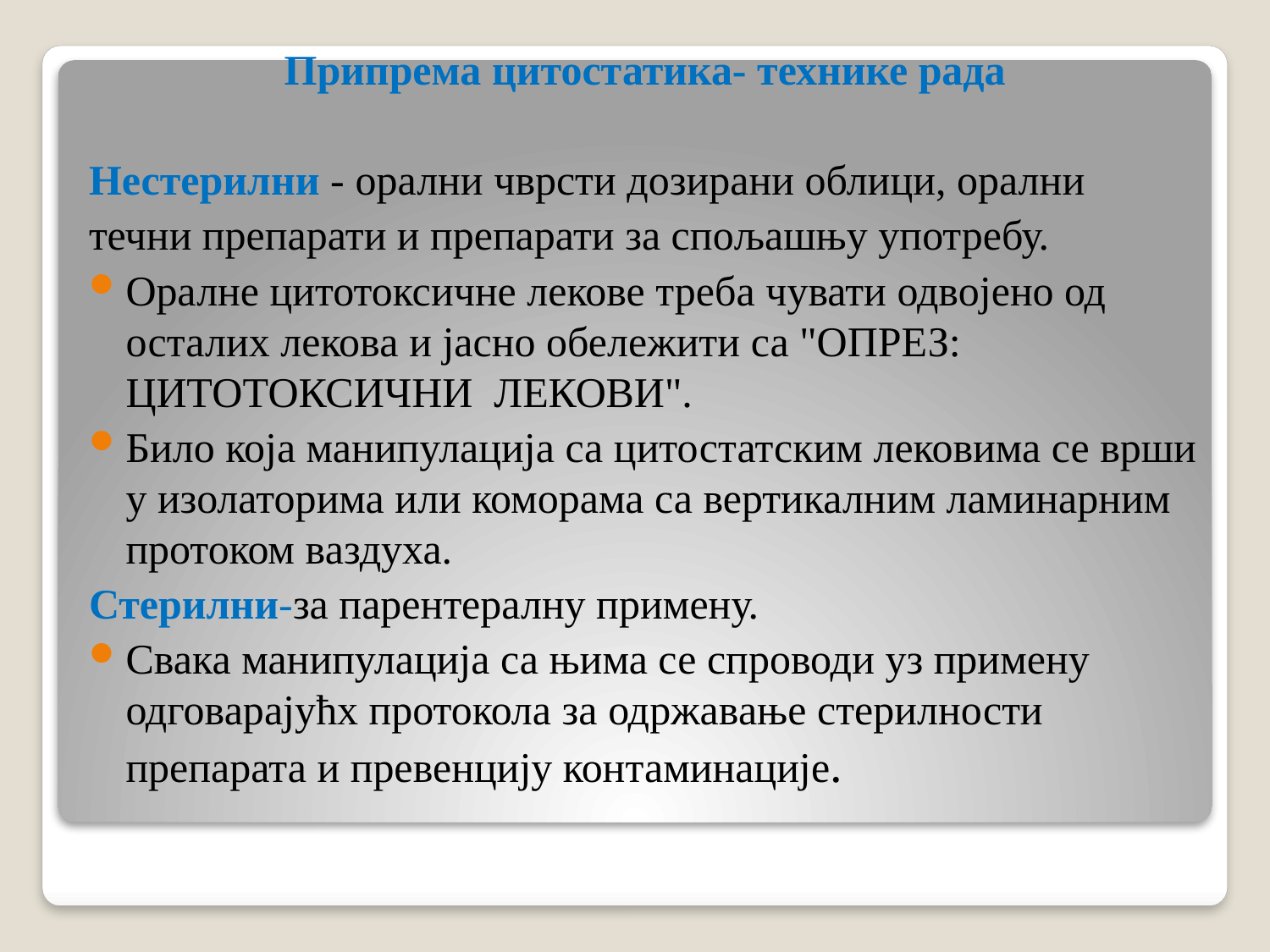

Припрема цитостатика- технике рада

Нестерилни - орални чврсти дозирани облици, орални
течни препарати и препарати за спољашњу употребу.
Оралне цитотоксичне лекове треба чувати одвојено од осталих лекова и јасно обележити са "ОПРЕЗ: ЦИТОТОКСИЧНИ  ЛЕКОВИ".
Било која манипулација са цитостатским лековима се врши у изолаторима или коморама са вертикалним ламинарним протоком ваздуха.
Стерилни-за парентералну примену.
Свака манипулација са њима се спроводи уз примену одговарајућх протокола за одржавање стерилности препарата и превенцију контаминације.